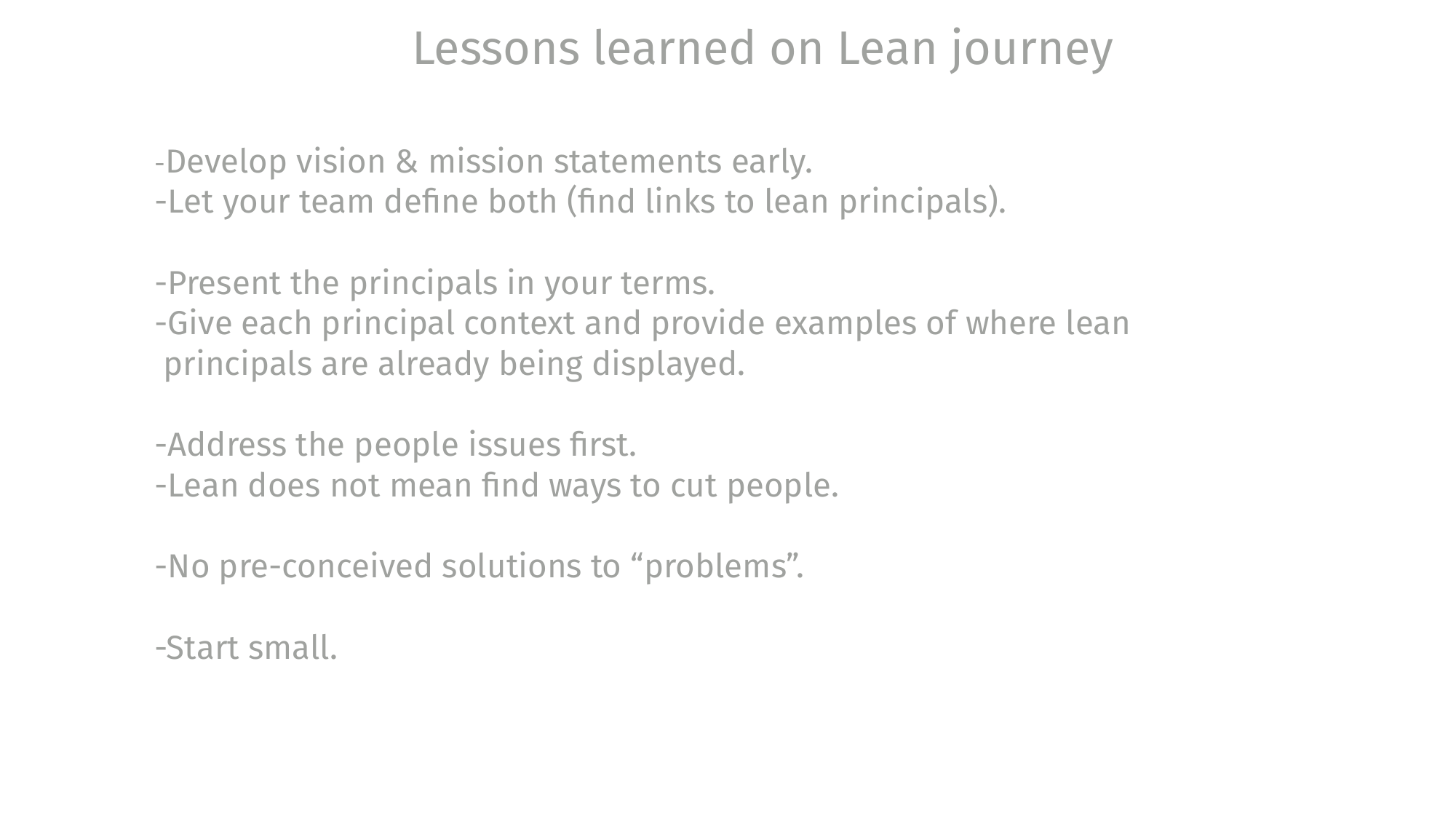

Lessons learned on Lean journey

	-Develop vision & mission statements early.
		-Let your team define both (find links to lean principals).

	-Present the principals in your terms.
		-Give each principal context and provide examples of where lean
		 principals are already being displayed.

	-Address the people issues first.
		-Lean does not mean find ways to cut people.

	-No pre-conceived solutions to “problems”.

	-Start small.